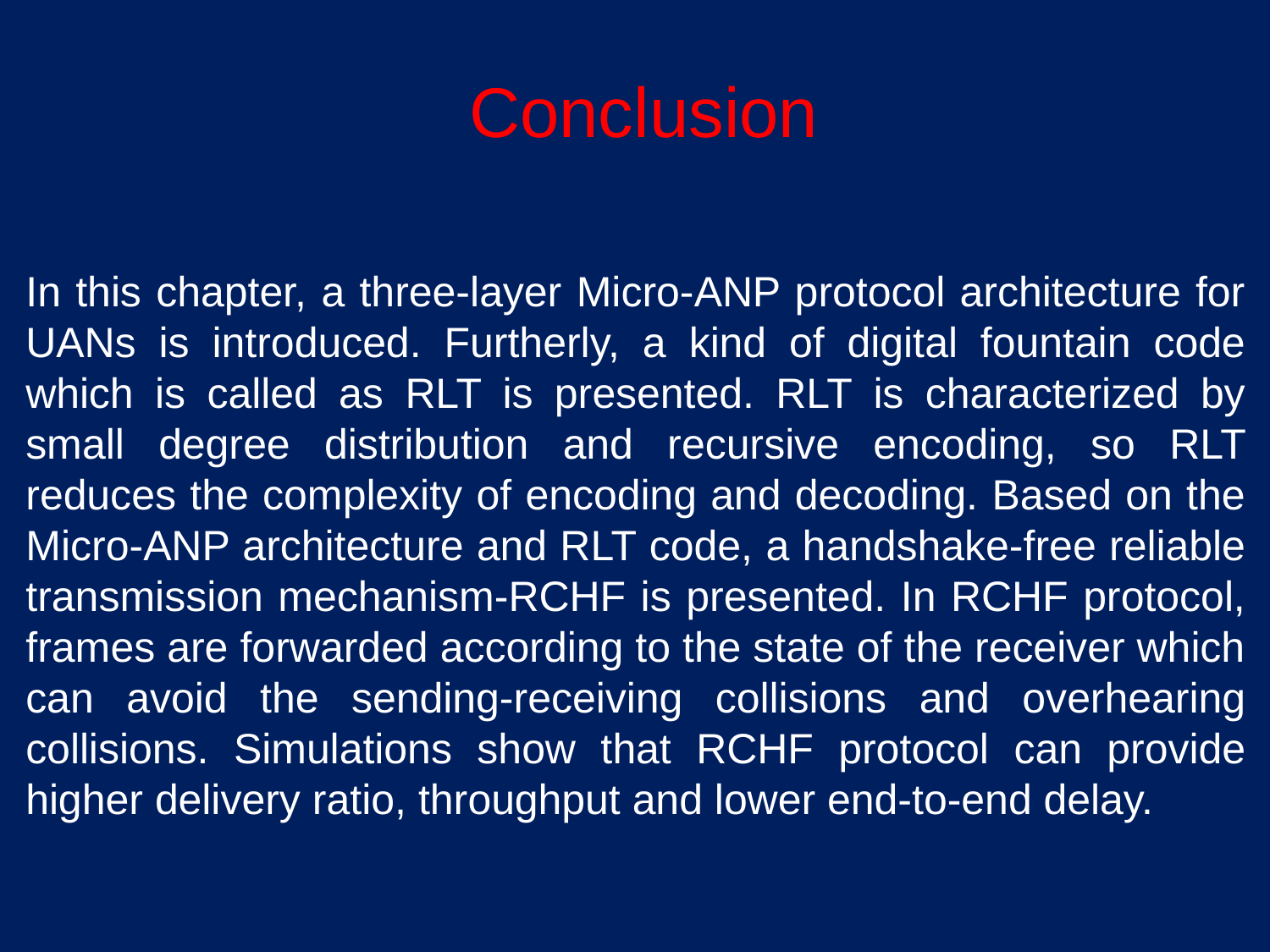

# Conclusion
In this chapter, a three-layer Micro-ANP protocol architecture for UANs is introduced. Furtherly, a kind of digital fountain code which is called as RLT is presented. RLT is characterized by small degree distribution and recursive encoding, so RLT reduces the complexity of encoding and decoding. Based on the Micro-ANP architecture and RLT code, a handshake-free reliable transmission mechanism-RCHF is presented. In RCHF protocol, frames are forwarded according to the state of the receiver which can avoid the sending-receiving collisions and overhearing collisions. Simulations show that RCHF protocol can provide higher delivery ratio, throughput and lower end-to-end delay.